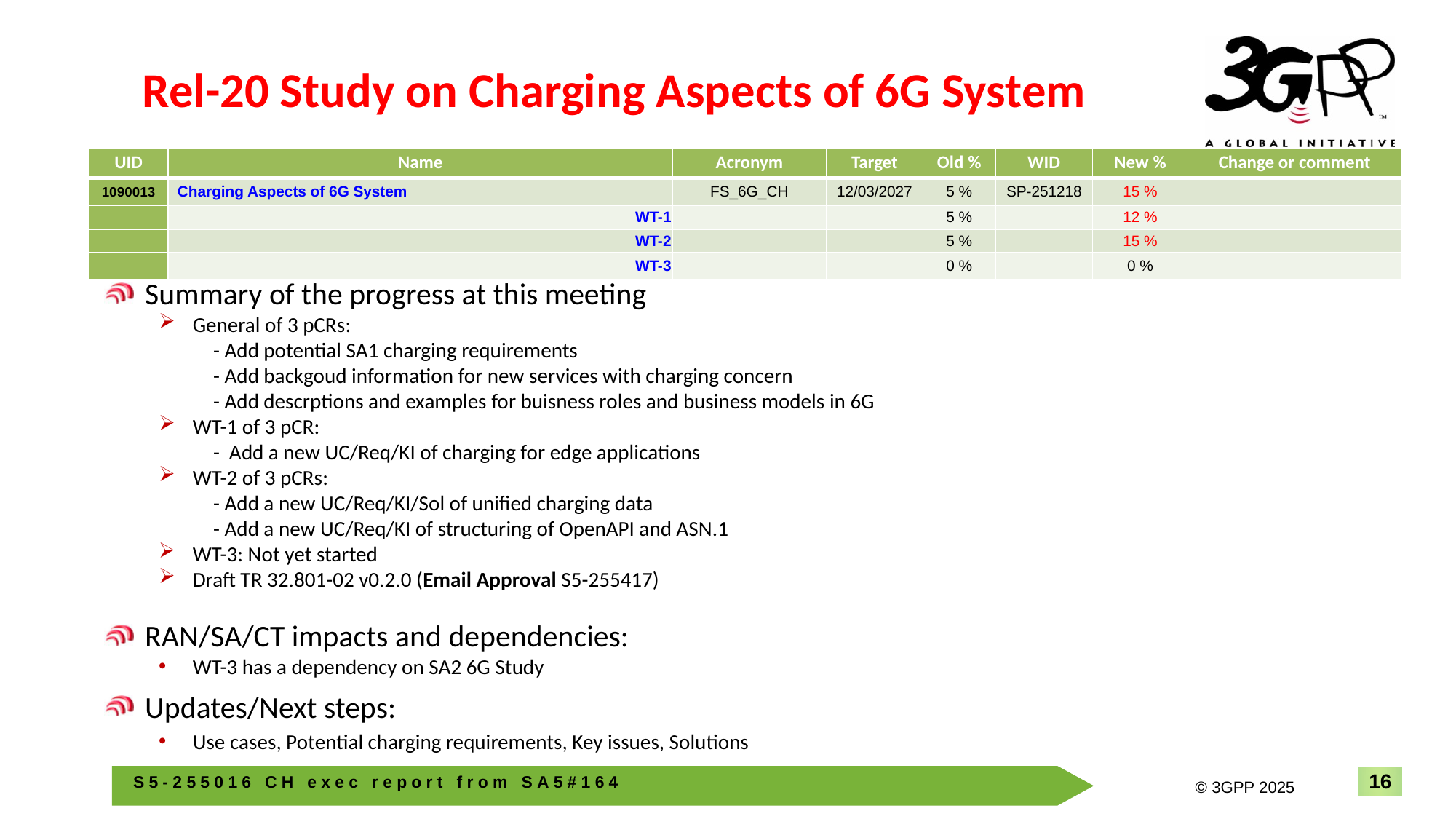

# Rel-20 Study on Charging Aspects of 6G System
| UID | Name | Acronym | Target | Old % | WID | New % | Change or comment |
| --- | --- | --- | --- | --- | --- | --- | --- |
| 1090013 | Charging Aspects of 6G System | FS\_6G\_CH | 12/03/2027 | 5 % | SP-251218 | 15 % |  |
|  | WT-1 |  |  | 5 % |  | 12 % |  |
|  | WT-2 |  |  | 5 % |  | 15 % |  |
|  | WT-3 |  |  | 0 % |  | 0 % |  |
Summary of the progress at this meeting
General of 3 pCRs:
- Add potential SA1 charging requirements
- Add backgoud information for new services with charging concern
- Add descrptions and examples for buisness roles and business models in 6G
WT-1 of 3 pCR:
-  Add a new UC/Req/KI of charging for edge applications
WT-2 of 3 pCRs:
- Add a new UC/Req/KI/Sol of unified charging data
- Add a new UC/Req/KI of structuring of OpenAPI and ASN.1
WT-3: Not yet started
Draft TR 32.801-02 v0.2.0 (Email Approval S5-255417)

RAN/SA/CT impacts and dependencies:
WT-3 has a dependency on SA2 6G Study
Updates/Next steps:
Use cases, Potential charging requirements, Key issues, Solutions